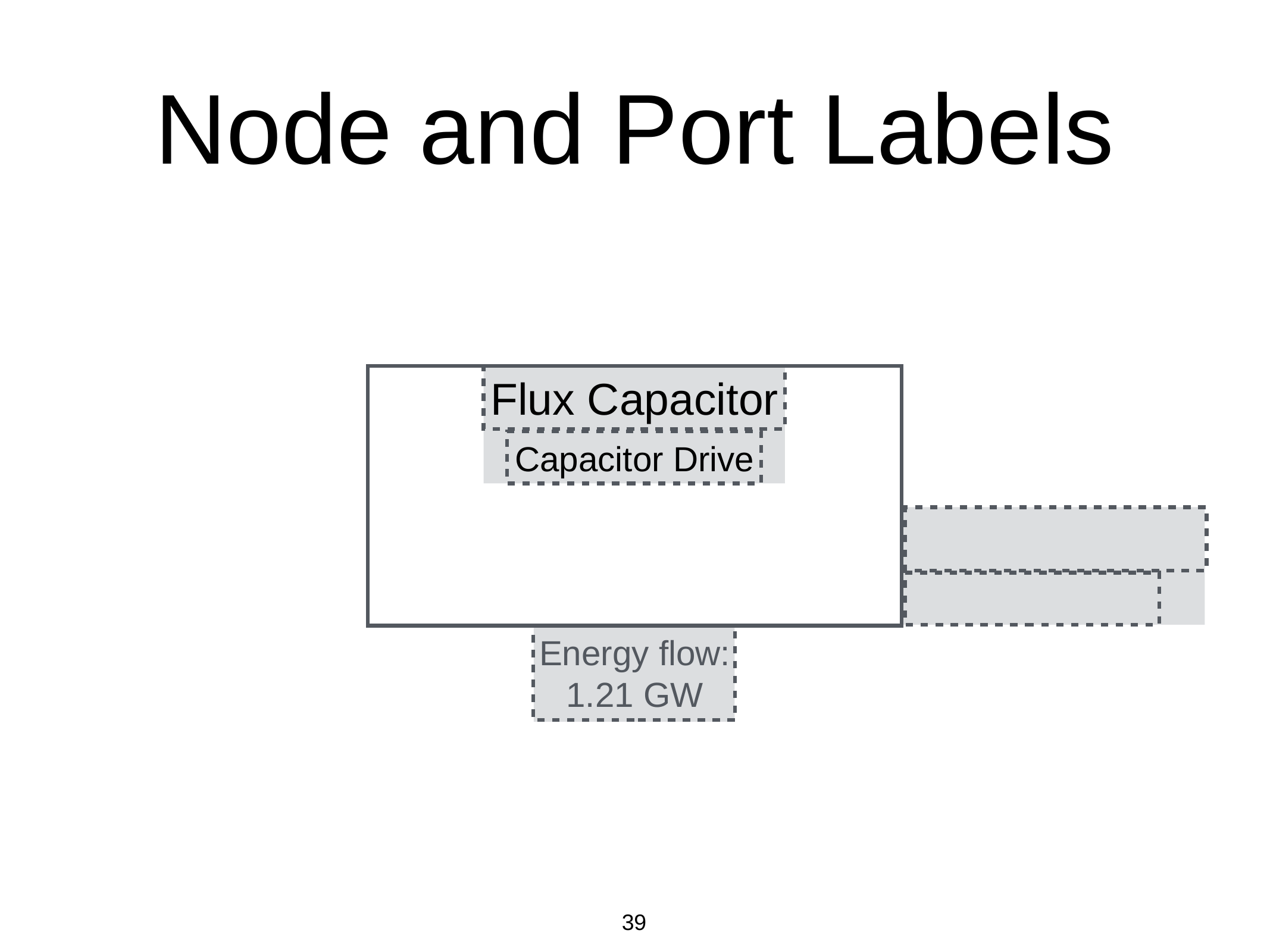

# Node and Port Labels
Flux Capacitor

Capacitor Drive

Energy flow:
1.21 GW

39